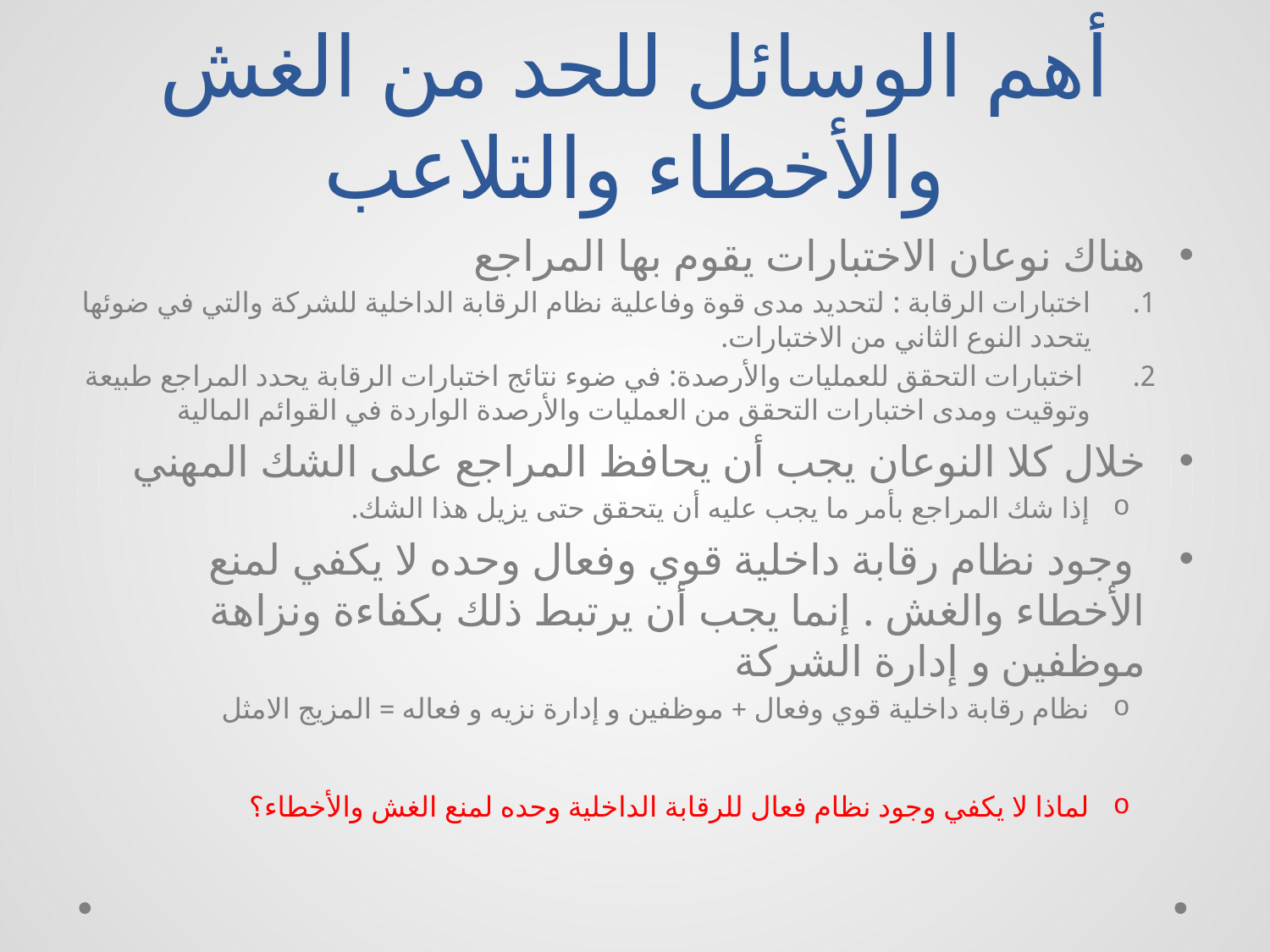

# أهم الوسائل للحد من الغش والأخطاء والتلاعب
هناك نوعان الاختبارات يقوم بها المراجع
اختبارات الرقابة : لتحديد مدى قوة وفاعلية نظام الرقابة الداخلية للشركة والتي في ضوئها يتحدد النوع الثاني من الاختبارات.
 اختبارات التحقق للعمليات والأرصدة: في ضوء نتائج اختبارات الرقابة يحدد المراجع طبيعة وتوقيت ومدى اختبارات التحقق من العمليات والأرصدة الواردة في القوائم المالية
خلال كلا النوعان يجب أن يحافظ المراجع على الشك المهني
إذا شك المراجع بأمر ما يجب عليه أن يتحقق حتى يزيل هذا الشك.
 وجود نظام رقابة داخلية قوي وفعال وحده لا يكفي لمنع الأخطاء والغش . إنما يجب أن يرتبط ذلك بكفاءة ونزاهة موظفين و إدارة الشركة
نظام رقابة داخلية قوي وفعال + موظفين و إدارة نزيه و فعاله = المزيج الامثل

لماذا لا يكفي وجود نظام فعال للرقابة الداخلية وحده لمنع الغش والأخطاء؟